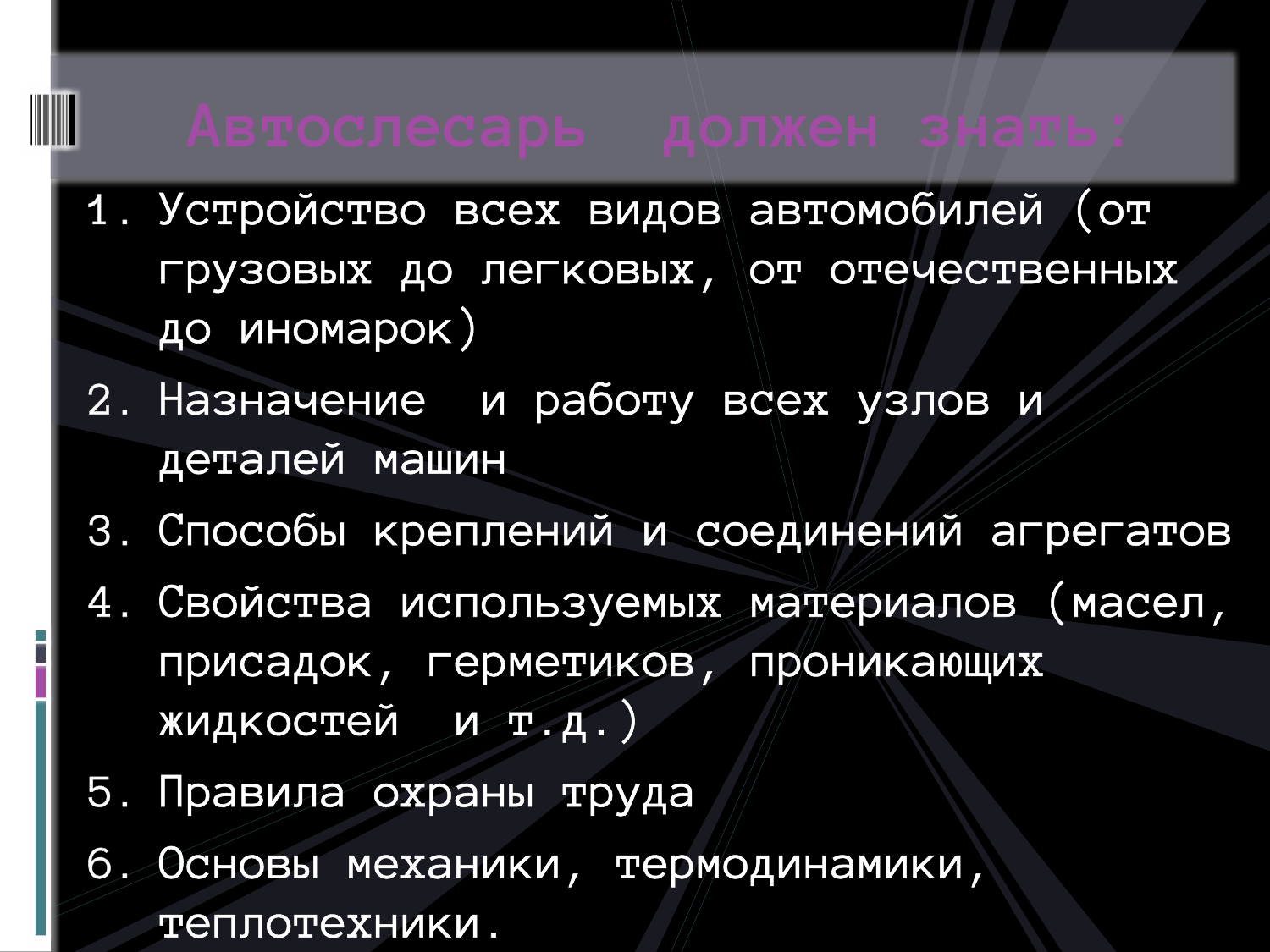

# Автослесарь  должен знать:
Устройство всех видов автомобилей (от грузовых до легковых, от отечественных до иномарок)
Назначение  и работу всех узлов и  деталей машин
Способы креплений и соединений агрегатов
Свойства используемых материалов (масел, присадок, герметиков, проникающих жидкостей  и т.д.)
Правила охраны труда
Основы механики, термодинамики, теплотехники.